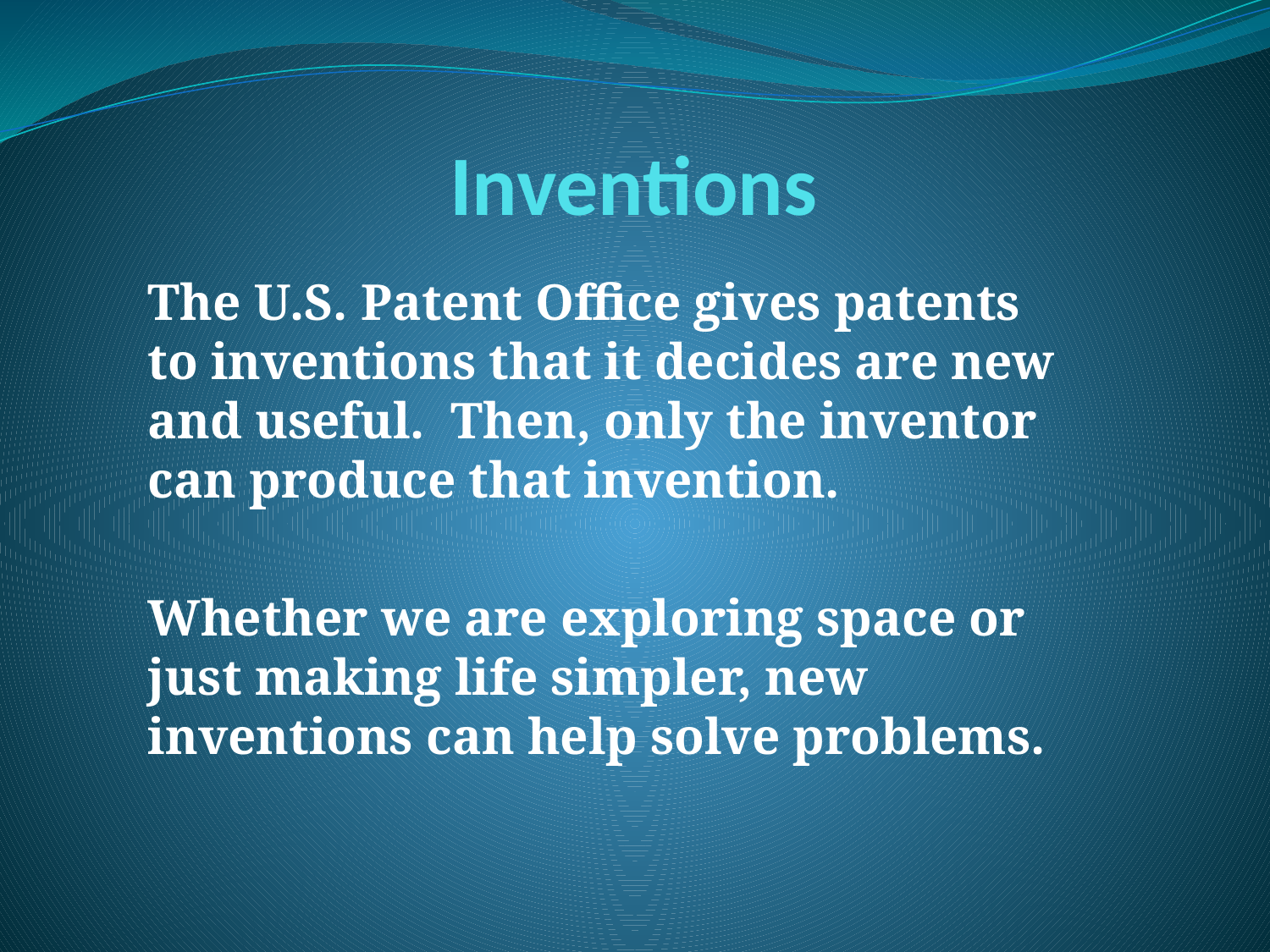

# Inventions
The U.S. Patent Office gives patents to inventions that it decides are new and useful.  Then, only the inventor can produce that invention.

Whether we are exploring space or just making life simpler, new inventions can help solve problems.